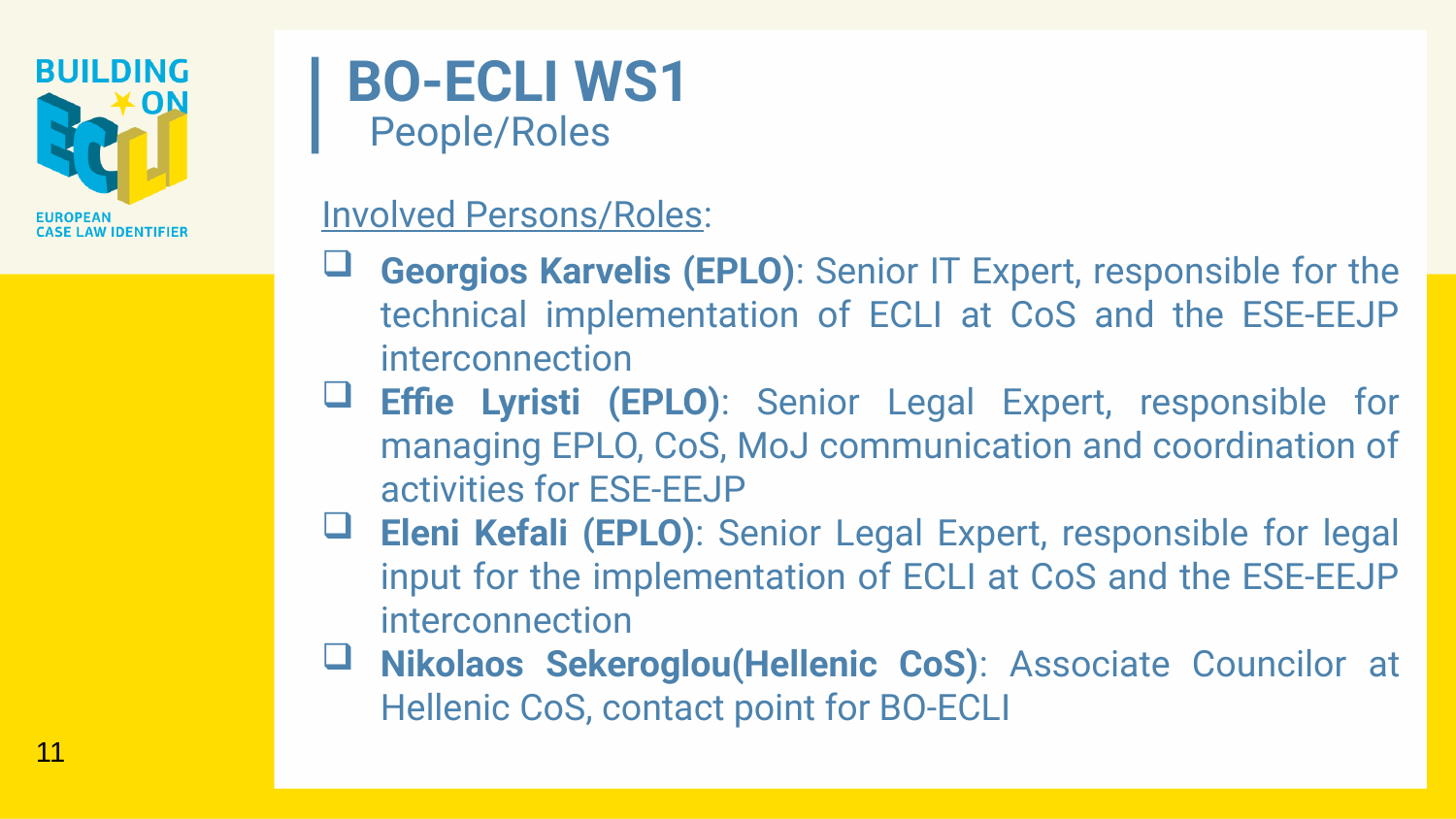

BO-ECLI WS1

 People/Roles
Involved Persons/Roles:
Georgios Karvelis (EPLO): Senior IT Expert, responsible for the technical implementation of ECLI at CoS and the ESE-EEJP interconnection
Effie Lyristi (EPLO): Senior Legal Expert, responsible for managing EPLO, CoS, MoJ communication and coordination of activities for ESE-EEJP
Eleni Kefali (EPLO): Senior Legal Expert, responsible for legal input for the implementation of ECLI at CoS and the ESE-EEJP interconnection
Nikolaos Sekeroglou(Hellenic CoS): Associate Councilor at Hellenic CoS, contact point for BO-ECLI
11